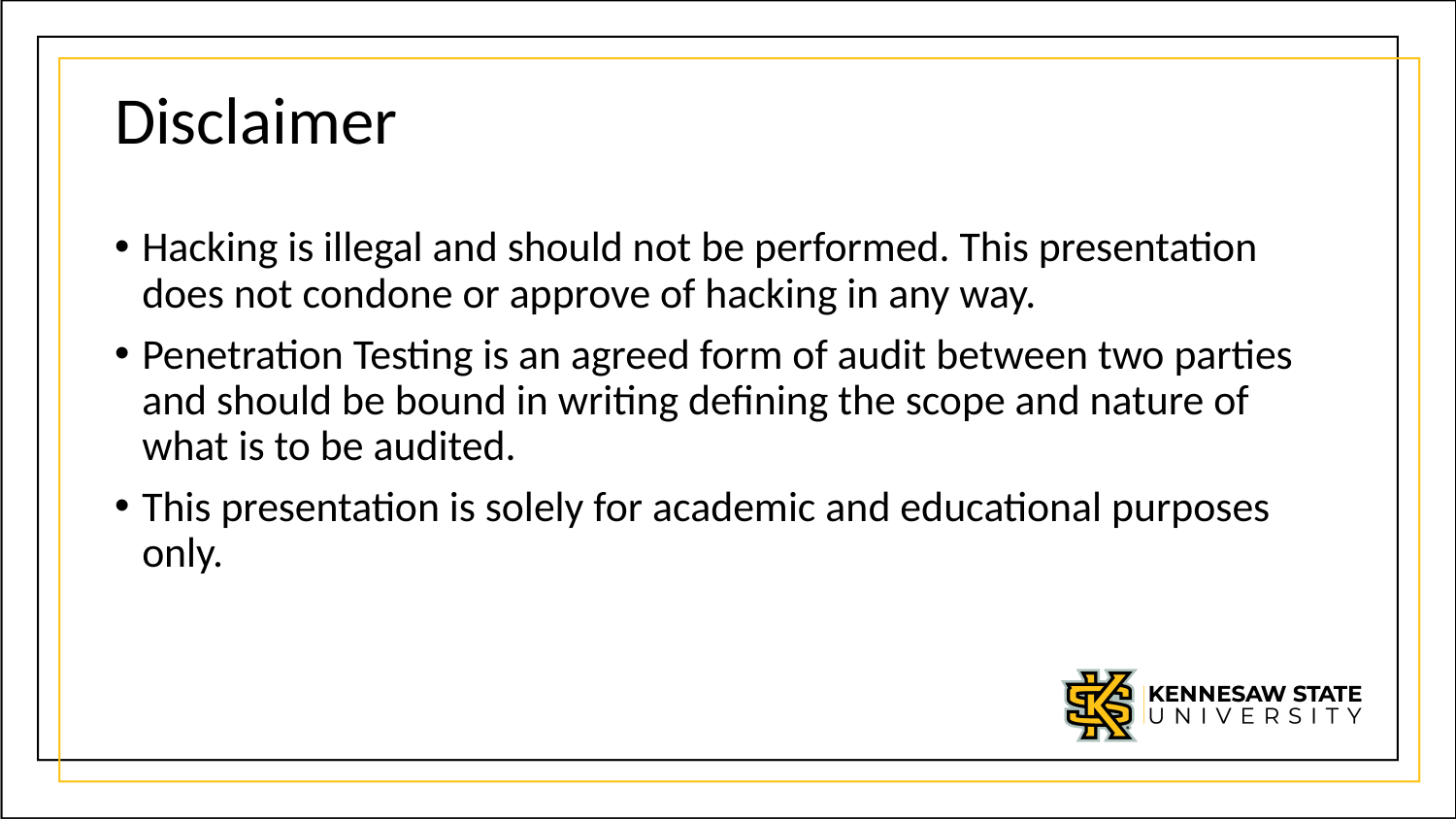

# Disclaimer
Hacking is illegal and should not be performed. This presentation does not condone or approve of hacking in any way.
Penetration Testing is an agreed form of audit between two parties and should be bound in writing defining the scope and nature of what is to be audited.
This presentation is solely for academic and educational purposes only.